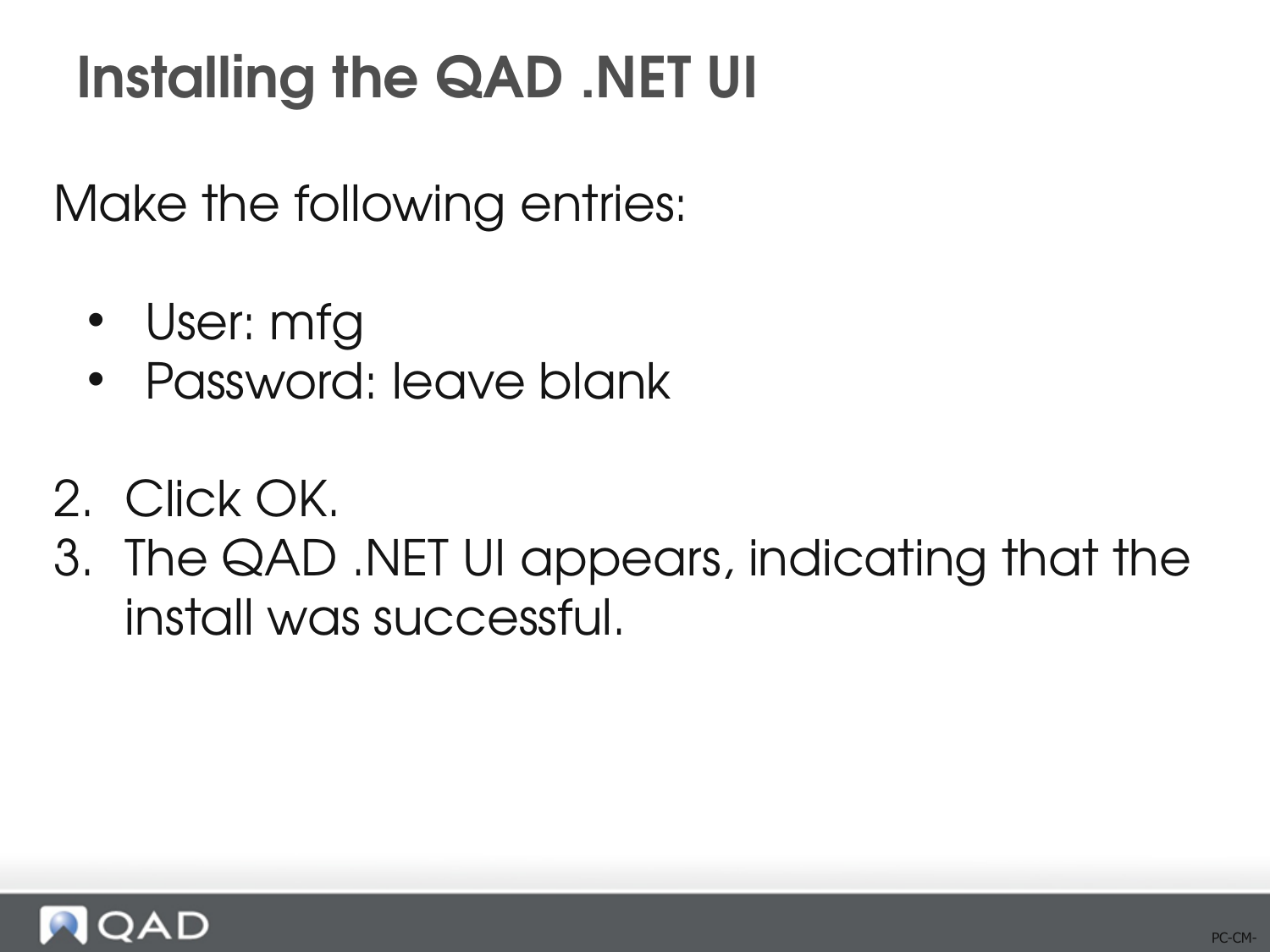

# Installing the QAD .NET UI
Make the following entries:

  User: mfg
  Password: leave blank

Click OK.
The QAD .NET UI appears, indicating that the install was successful.
PC-CM-